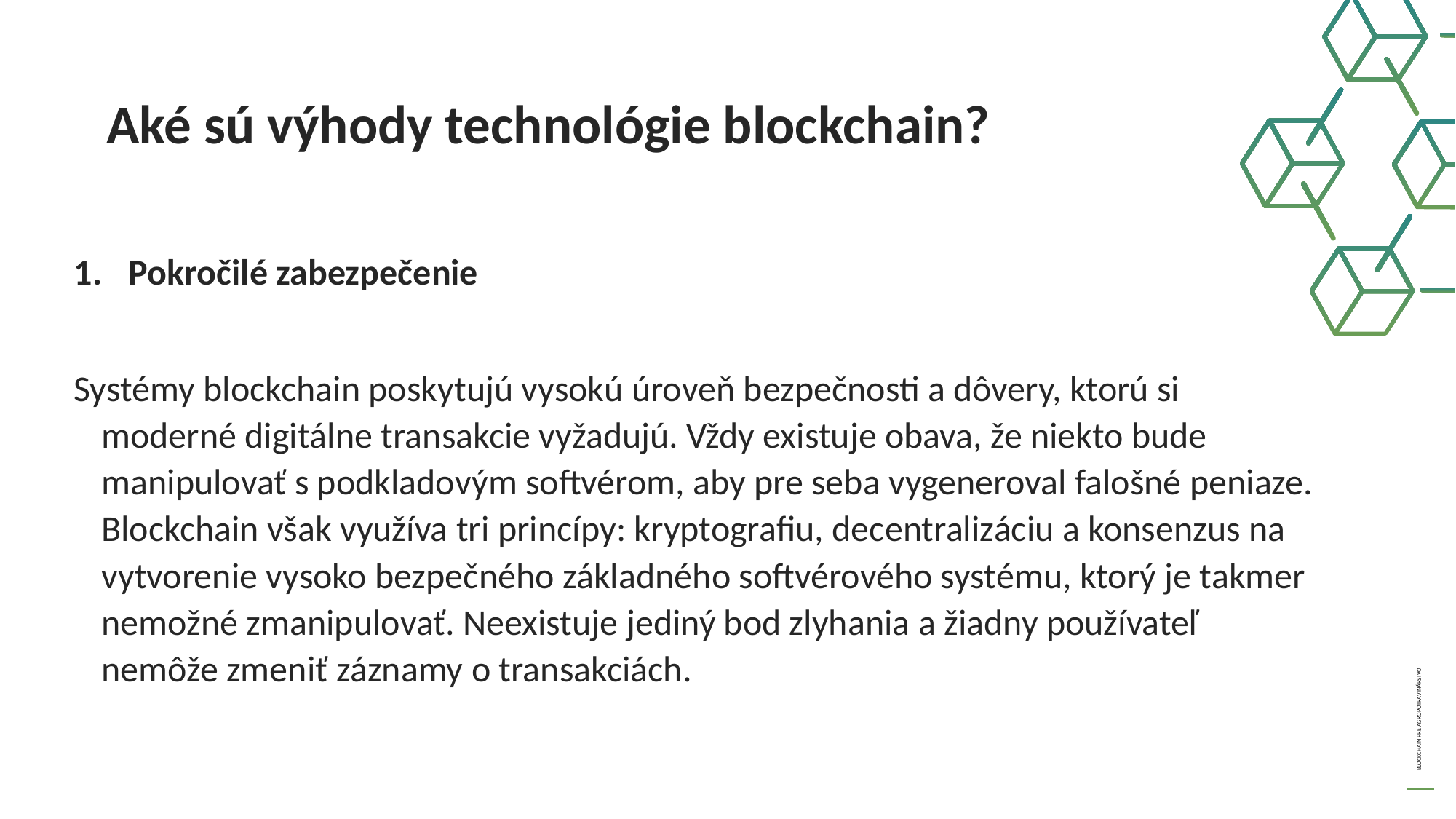

Aké sú výhody technológie blockchain?
Pokročilé zabezpečenie

Systémy blockchain poskytujú vysokú úroveň bezpečnosti a dôvery, ktorú si moderné digitálne transakcie vyžadujú. Vždy existuje obava, že niekto bude manipulovať s podkladovým softvérom, aby pre seba vygeneroval falošné peniaze. Blockchain však využíva tri princípy: kryptografiu, decentralizáciu a konsenzus na vytvorenie vysoko bezpečného základného softvérového systému, ktorý je takmer nemožné zmanipulovať. Neexistuje jediný bod zlyhania a žiadny používateľ nemôže zmeniť záznamy o transakciách.